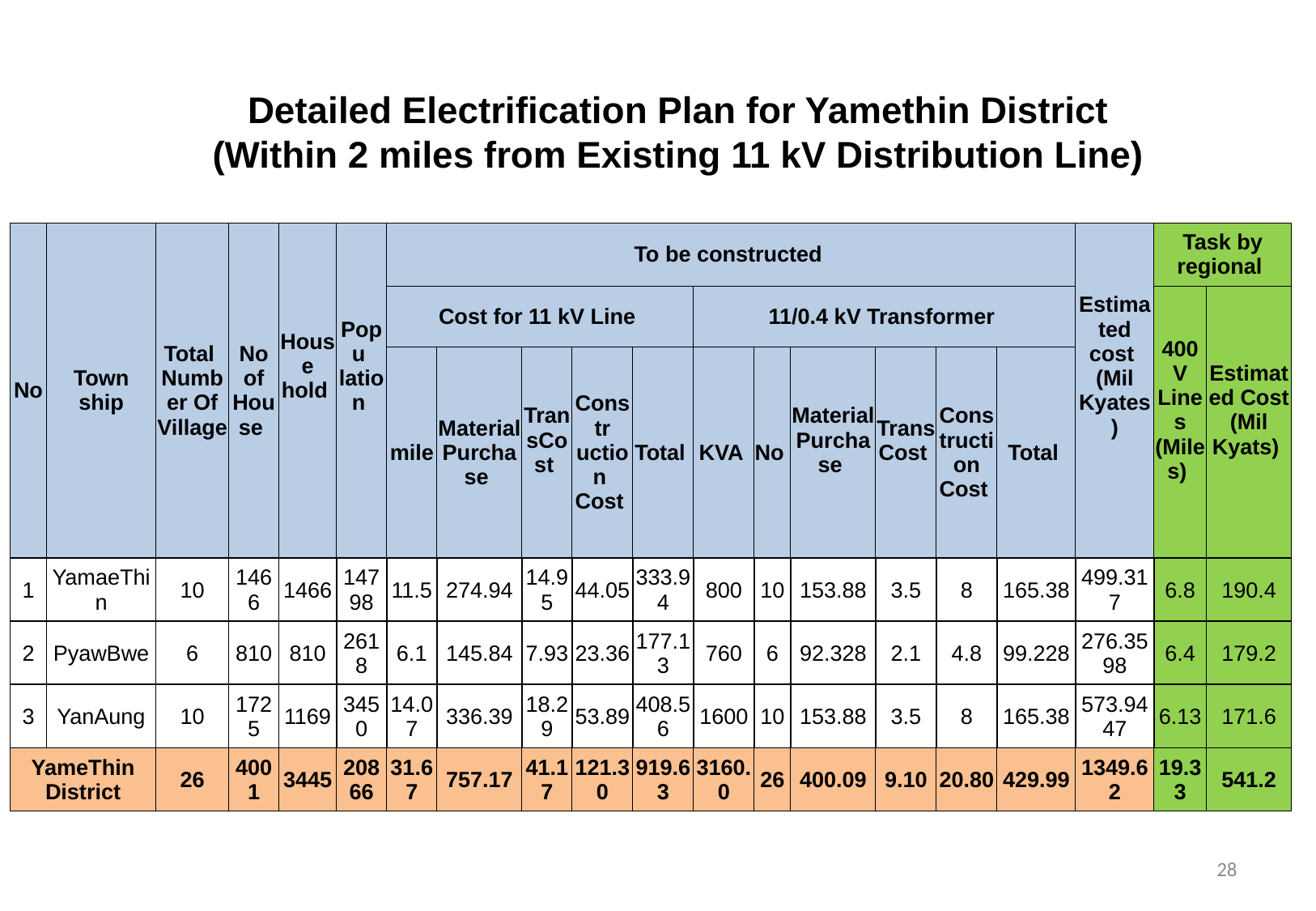

Detailed Electrification Plan for Yamethin District
(Within 2 miles from Existing 11 kV Distribution Line)
| No | Town ship | Total Number Of Village | No of House | House hold | Popu lation | To be constructed |  |  |  |  |  |  |  |  |  |  | Estimated cost (Mil Kyates) | Task by regional |  |
| --- | --- | --- | --- | --- | --- | --- | --- | --- | --- | --- | --- | --- | --- | --- | --- | --- | --- | --- | --- |
|  |  |  |  |  |  | Cost for 11 kV Line |  |  |  |  | 11/0.4 kV Transformer |  |  |  |  |  |  | 400 V Lines (Miles) | Estimated Cost (Mil Kyats) |
|  |  |  |  |  |  | mile | Material Purchase | TransCost | Constr uction Cost | Total | KVA | No | Material Purchase | Trans Cost | Construction Cost | Total |  |  |  |
| 1 | YamaeThin | 10 | 1466 | 1466 | 14798 | 11.5 | 274.94 | 14.95 | 44.05 | 333.94 | 800 | 10 | 153.88 | 3.5 | 8 | 165.38 | 499.317 | 6.8 | 190.4 |
| 2 | PyawBwe | 6 | 810 | 810 | 2618 | 6.1 | 145.84 | 7.93 | 23.36 | 177.13 | 760 | 6 | 92.328 | 2.1 | 4.8 | 99.228 | 276.3598 | 6.4 | 179.2 |
| 3 | YanAung | 10 | 1725 | 1169 | 3450 | 14.07 | 336.39 | 18.29 | 53.89 | 408.56 | 1600 | 10 | 153.88 | 3.5 | 8 | 165.38 | 573.9447 | 6.13 | 171.6 |
| YameThin District |  | 26 | 4001 | 3445 | 20866 | 31.67 | 757.17 | 41.17 | 121.30 | 919.63 | 3160.0 | 26 | 400.09 | 9.10 | 20.80 | 429.99 | 1349.62 | 19.33 | 541.2 |
28